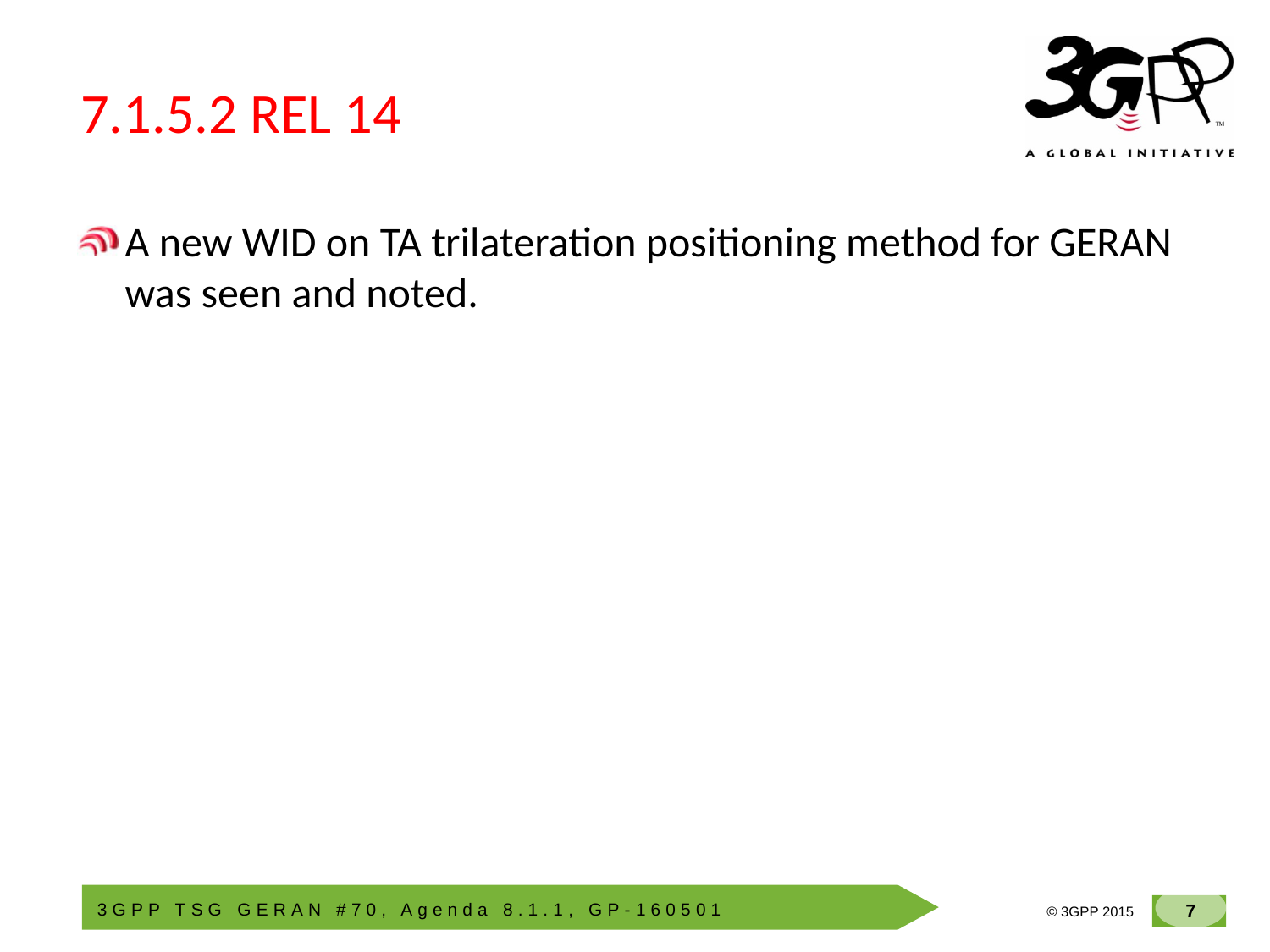

# 7.1.5.2 REL 14
A new WID on TA trilateration positioning method for GERAN was seen and noted.